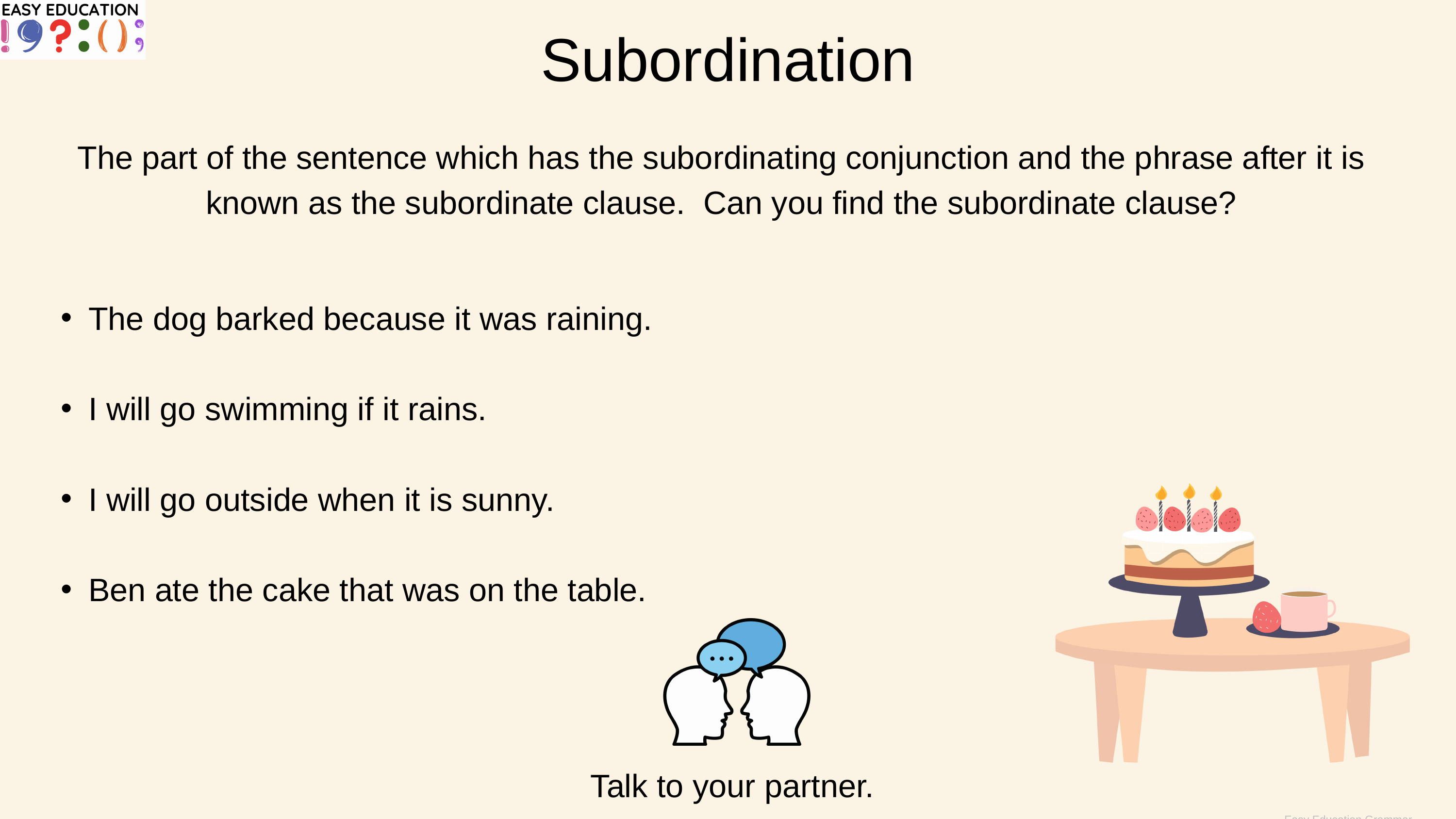

Subordination
The part of the sentence which has the subordinating conjunction and the phrase after it is known as the subordinate clause.  Can you find the subordinate clause?
The dog barked because it was raining.

I will go swimming if it rains.

I will go outside when it is sunny.

Ben ate the cake that was on the table.

Talk to your partner.